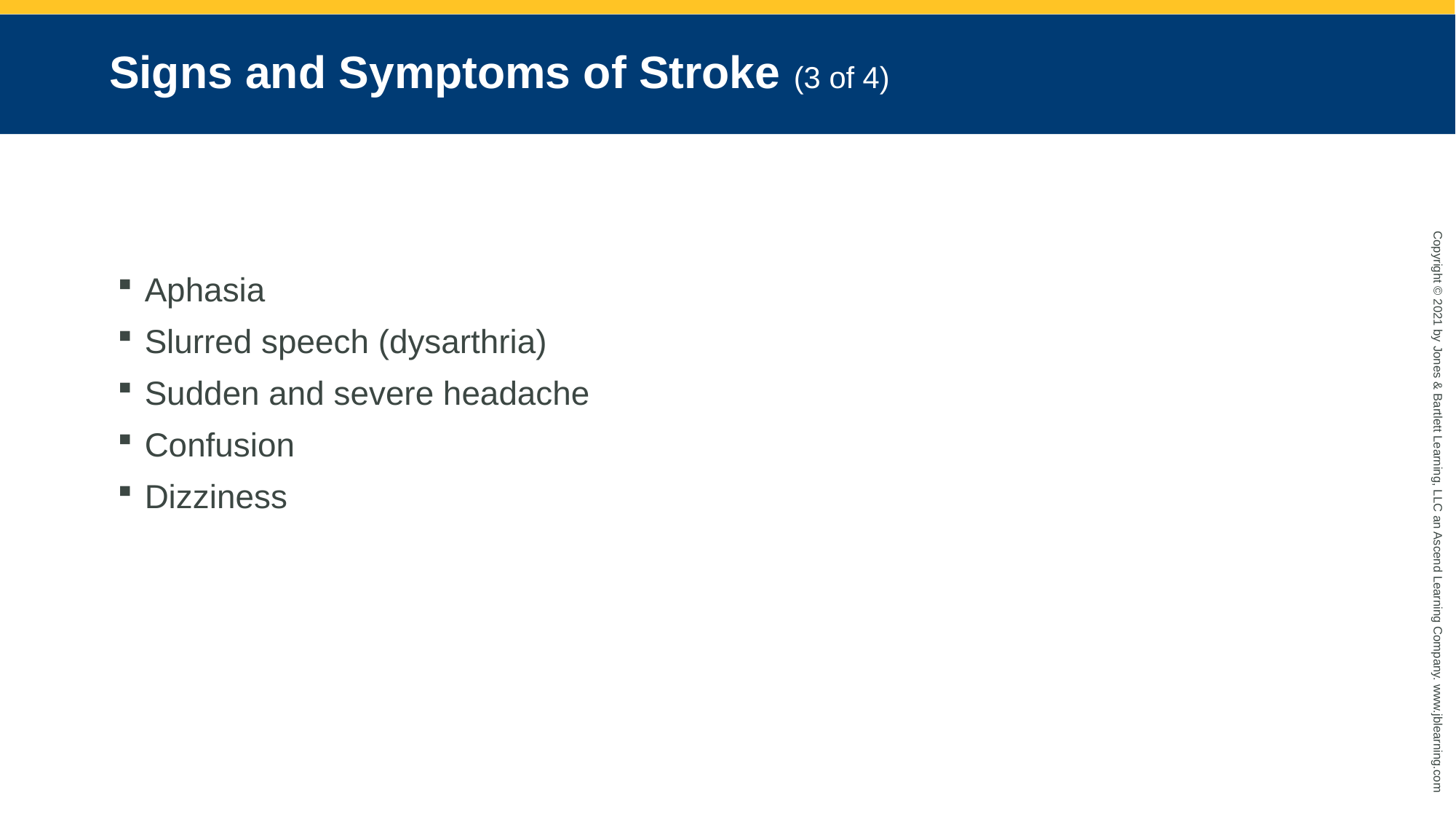

# Signs and Symptoms of Stroke (3 of 4)
Aphasia
Slurred speech (dysarthria)
Sudden and severe headache
Confusion
Dizziness